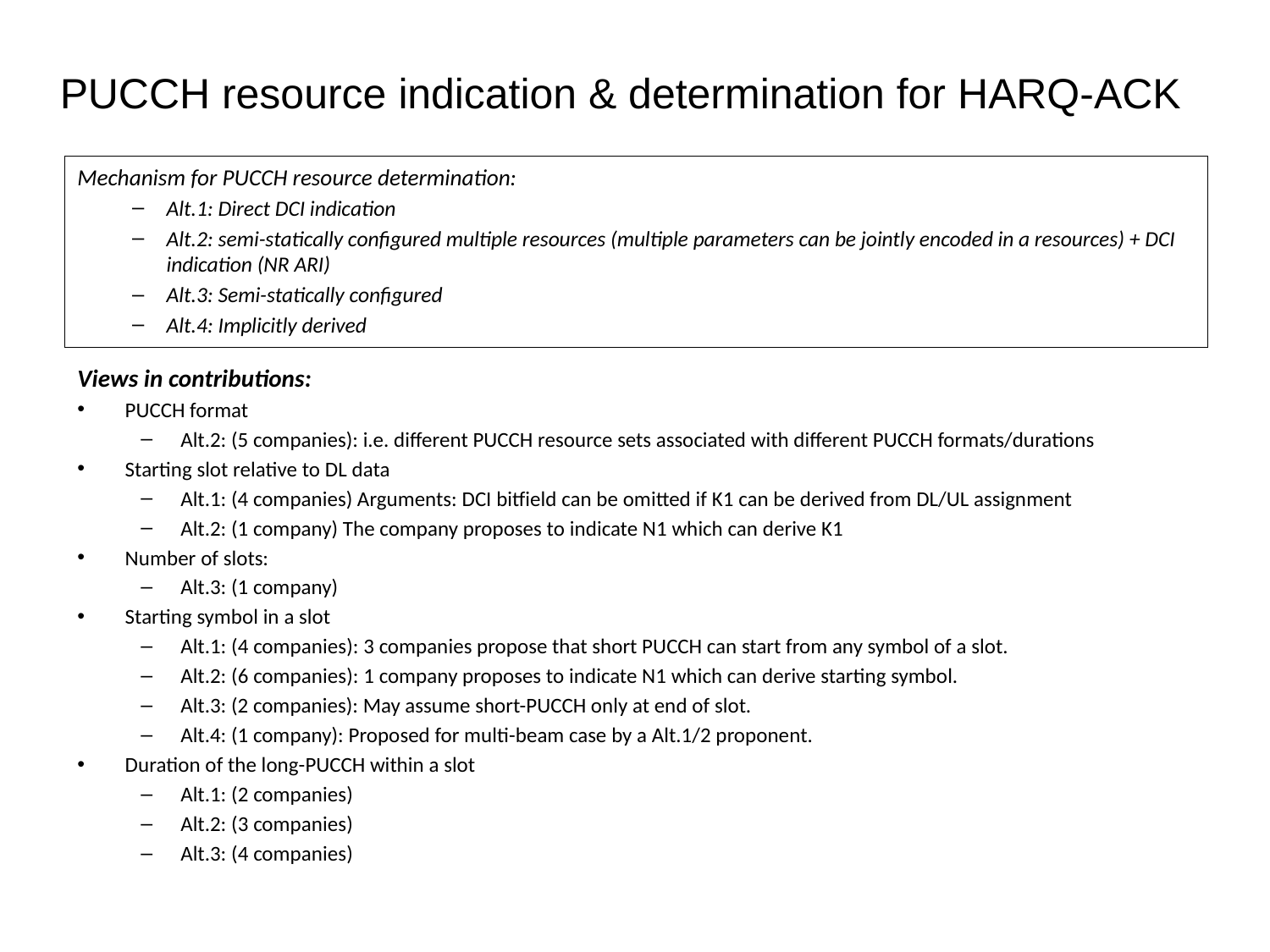

# PUCCH resource indication & determination for HARQ-ACK
Mechanism for PUCCH resource determination:
Alt.1: Direct DCI indication
Alt.2: semi-statically configured multiple resources (multiple parameters can be jointly encoded in a resources) + DCI indication (NR ARI)
Alt.3: Semi-statically configured
Alt.4: Implicitly derived
Views in contributions:
PUCCH format
Alt.2: (5 companies): i.e. different PUCCH resource sets associated with different PUCCH formats/durations
Starting slot relative to DL data
Alt.1: (4 companies) Arguments: DCI bitfield can be omitted if K1 can be derived from DL/UL assignment
Alt.2: (1 company) The company proposes to indicate N1 which can derive K1
Number of slots:
Alt.3: (1 company)
Starting symbol in a slot
Alt.1: (4 companies): 3 companies propose that short PUCCH can start from any symbol of a slot.
Alt.2: (6 companies): 1 company proposes to indicate N1 which can derive starting symbol.
Alt.3: (2 companies): May assume short-PUCCH only at end of slot.
Alt.4: (1 company): Proposed for multi-beam case by a Alt.1/2 proponent.
Duration of the long-PUCCH within a slot
Alt.1: (2 companies)
Alt.2: (3 companies)
Alt.3: (4 companies)